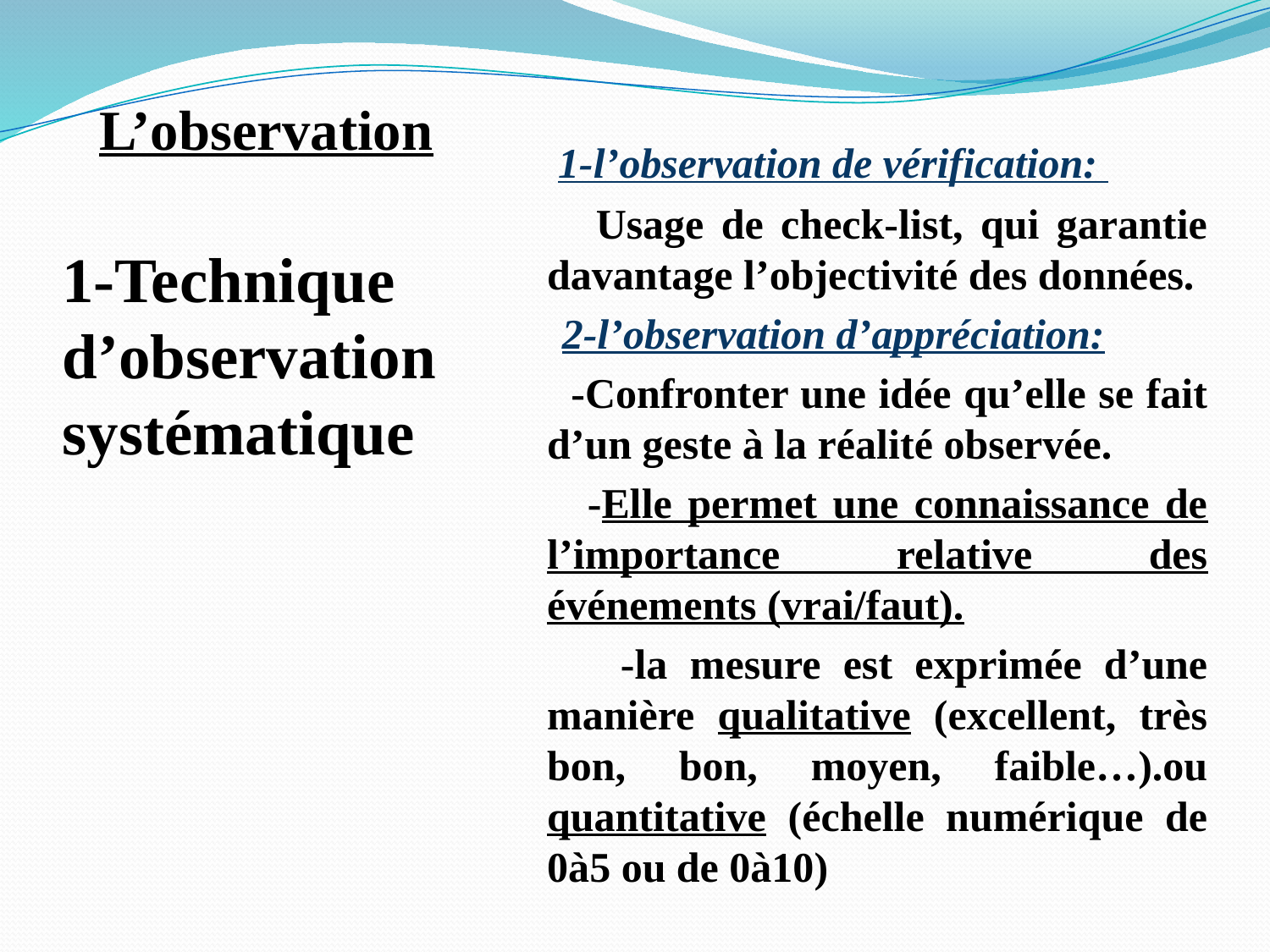

# L’observation
    1-l’observation de vérification:
     Usage de check-list, qui garantie davantage l’objectivité des données.
     2-l’observation d’appréciation:
     -Confronter une idée qu’elle se fait d’un geste à la réalité observée.
     -Elle permet une connaissance de l’importance relative des événements (vrai/faut).
     -la mesure est exprimée d’une manière qualitative (excellent, très bon, bon, moyen, faible…).ou quantitative (échelle numérique de 0à5 ou de 0à10)

1-Technique d’observation  systématique